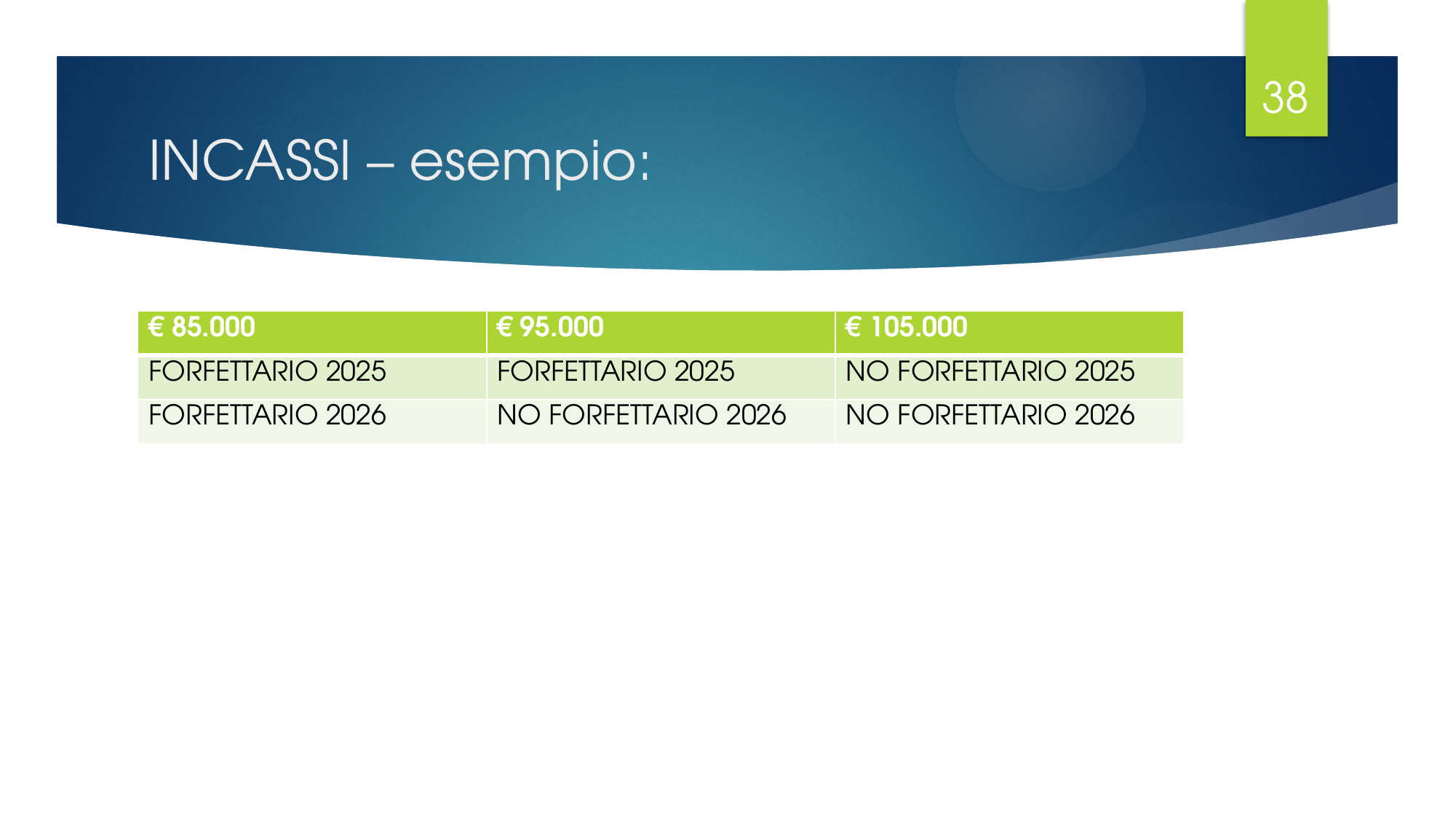

38
# INCASSI – esempio:
| € 85.000 | € 95.000 | € 105.000 |
| --- | --- | --- |
| FORFETTARIO 2025 | FORFETTARIO 2025 | NO FORFETTARIO 2025 |
| FORFETTARIO 2026 | NO FORFETTARIO 2026 | NO FORFETTARIO 2026 |